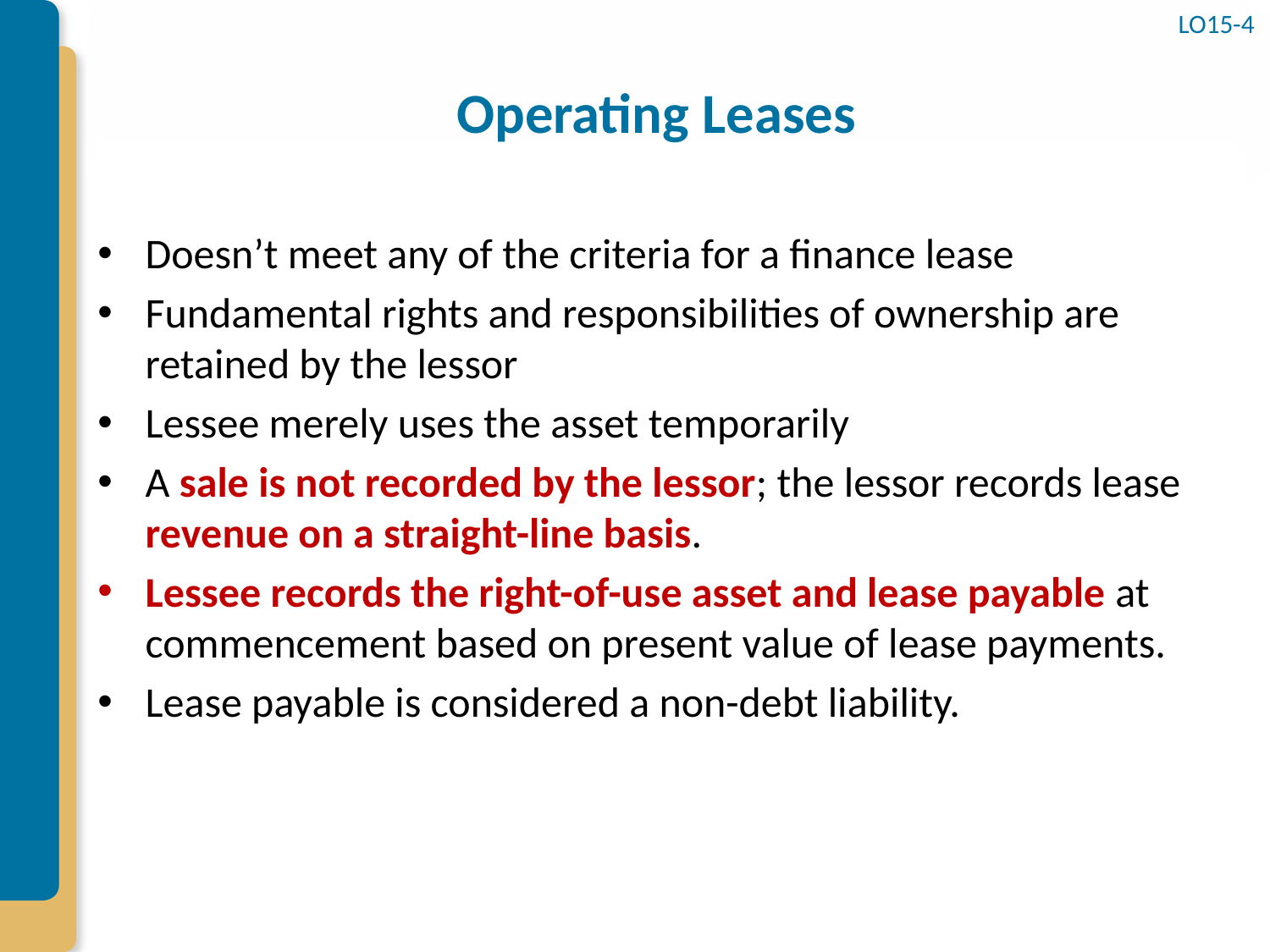

LO15-4
# Operating Leases
Doesn’t meet any of the criteria for a finance lease
Fundamental rights and responsibilities of ownership are retained by the lessor
Lessee merely uses the asset temporarily
A sale is not recorded by the lessor; the lessor records lease revenue on a straight-line basis.
Lessee records the right-of-use asset and lease payable at commencement based on present value of lease payments.
Lease payable is considered a non-debt liability.